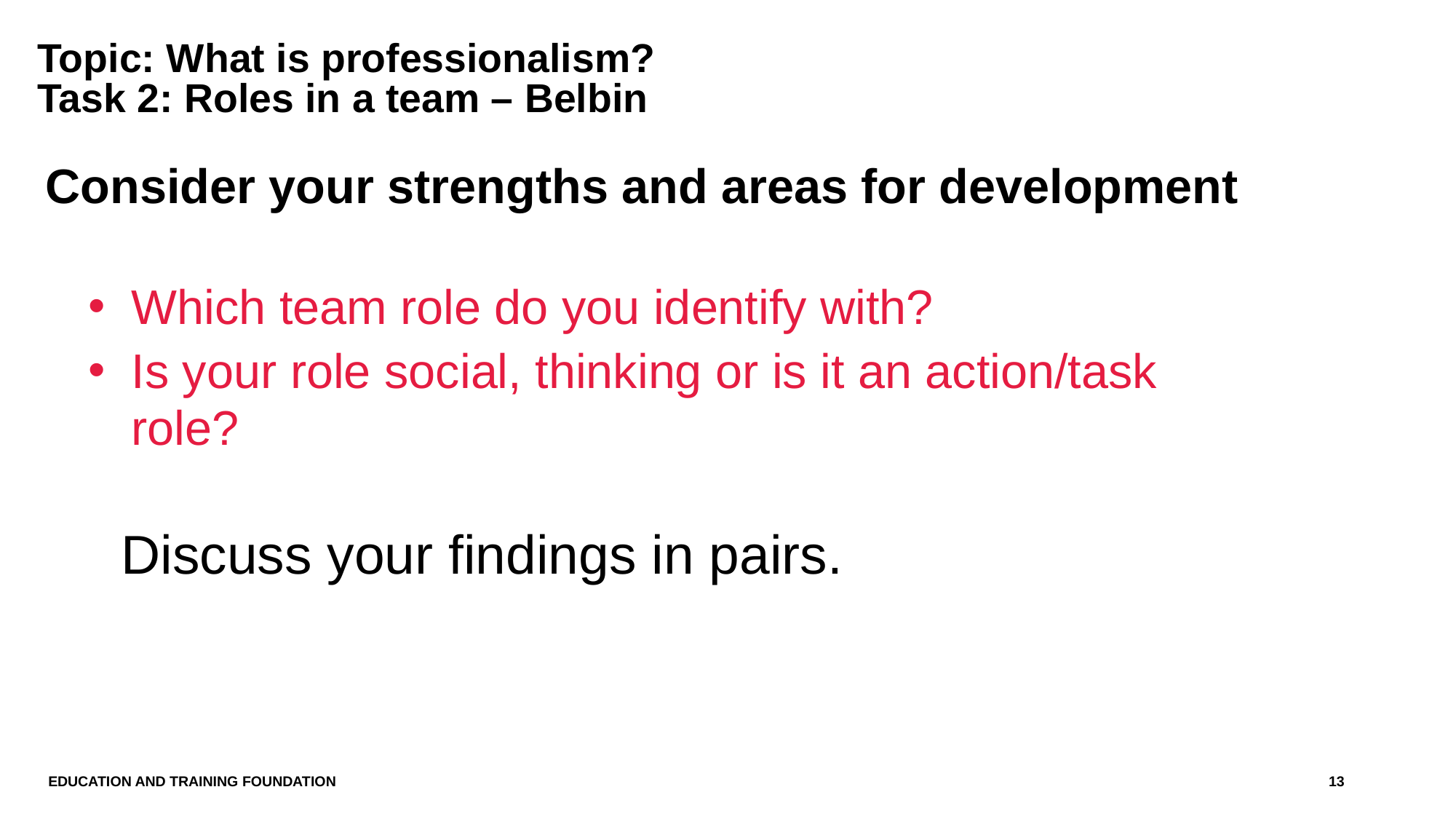

# Topic: What is professionalism? Task 2: Roles in a team – Belbin
Consider your strengths and areas for development

Which team role do you identify with?
Is your role social, thinking or is it an action/task role?

     Discuss your findings in pairs.

13
Education and Training Foundation